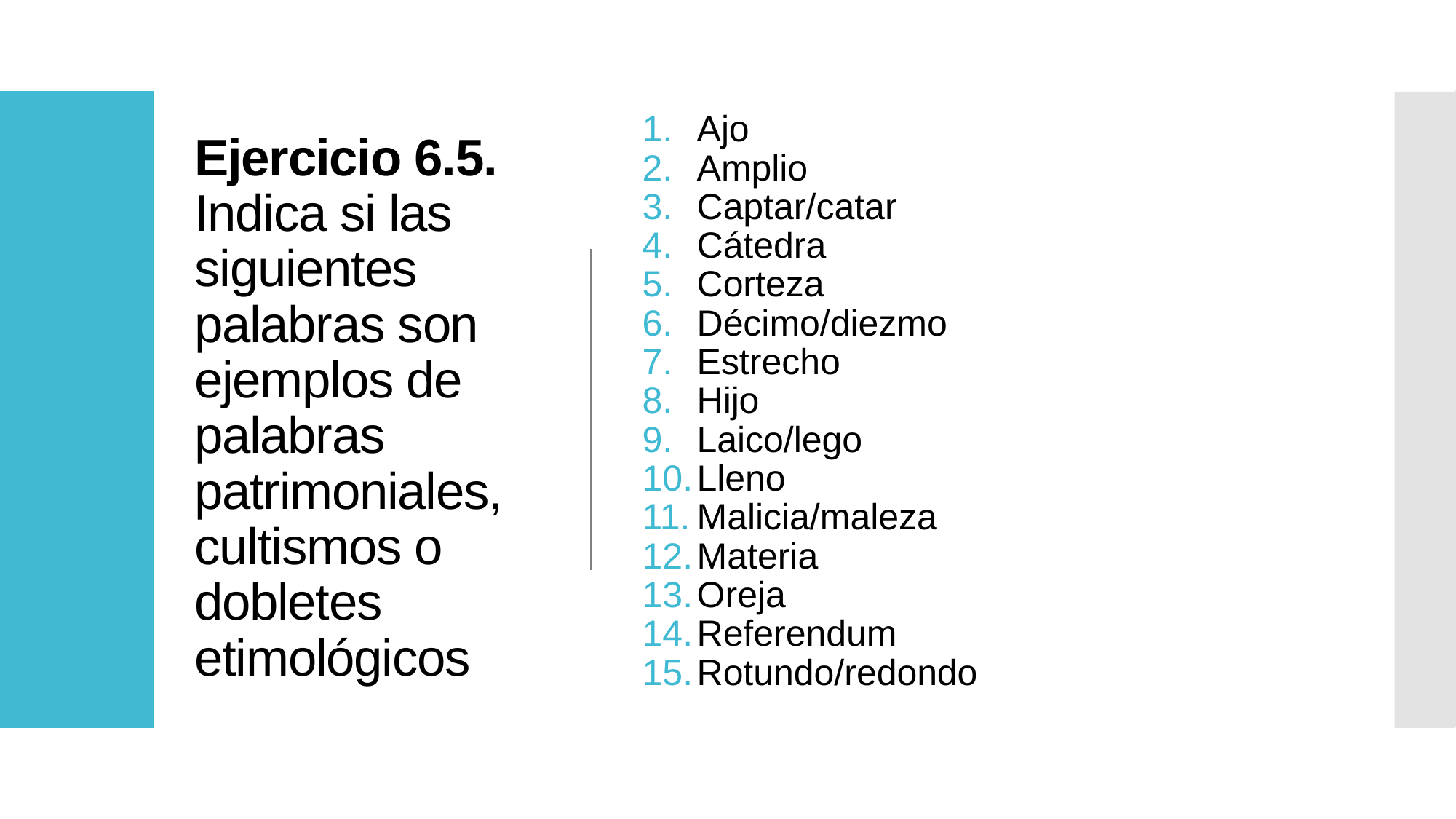

# Ejercicio 6.5. Indica si las siguientes palabras son ejemplos de palabras patrimoniales, cultismos o dobletes etimológicos
Ajo
Amplio
Captar/catar
Cátedra
Corteza
Décimo/diezmo
Estrecho
Hijo
Laico/lego
Lleno
Malicia/maleza
Materia
Oreja
Referendum
Rotundo/redondo